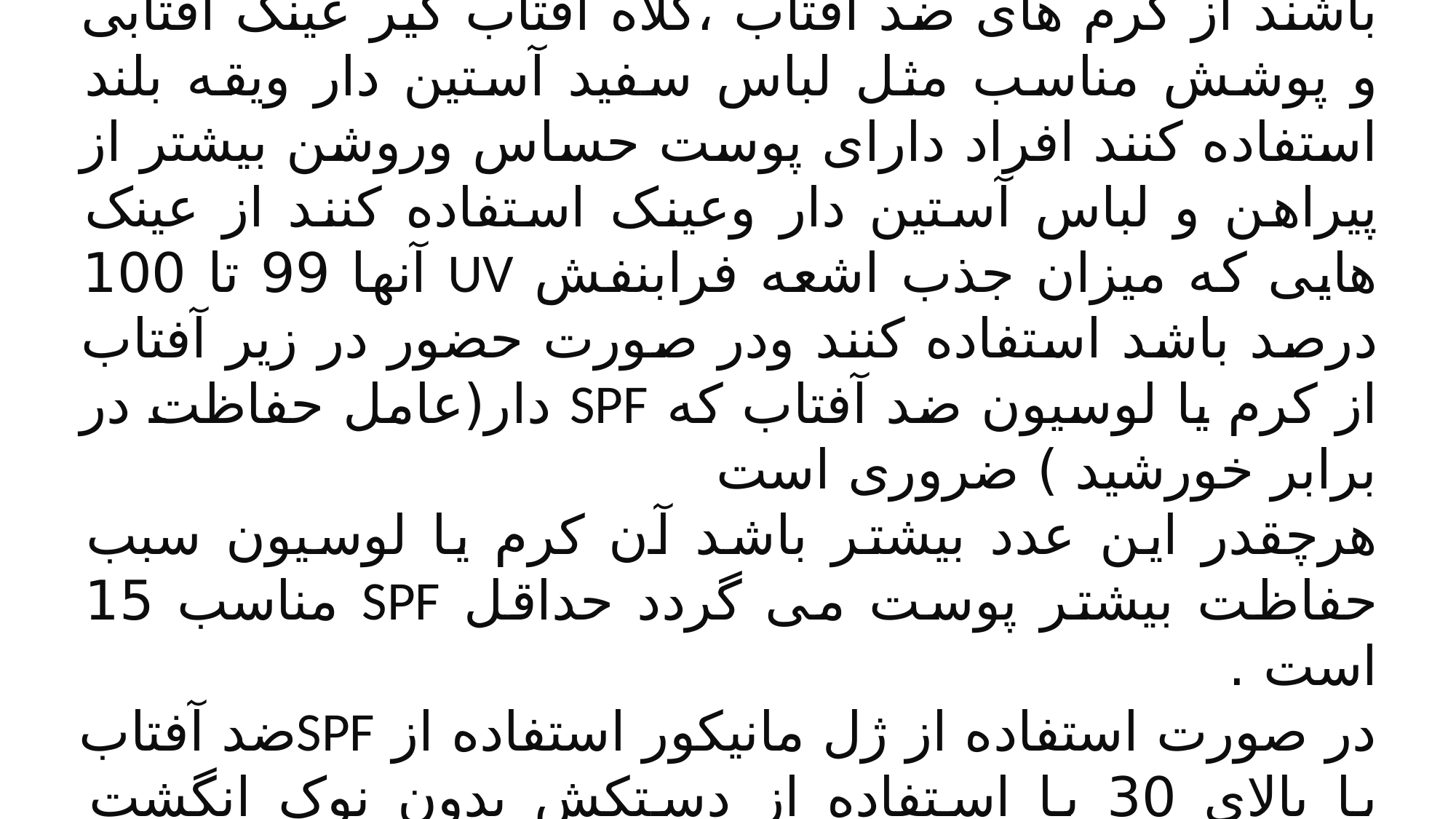

افرادی که مجبورند در تماس طولانی مدت با تابش آفتاب باشند از کرم های ضد آفتاب ،کلاه آفتاب گیر عینک آفتابی و پوشش مناسب مثل لباس سفید آستین دار ویقه بلند استفاده کنند افراد دارای پوست حساس وروشن بیشتر از پیراهن و لباس آستین دار وعینک استفاده کنند از عینک هایی که میزان جذب اشعه فرابنفش UV آنها 99 تا 100 درصد باشد استفاده کنند ودر صورت حضور در زیر آفتاب از کرم یا لوسیون ضد آفتاب که SPF دار(عامل حفاظت در برابر خورشید ) ضروری است
هرچقدر این عدد بیشتر باشد آن کرم یا لوسیون سبب حفاظت بیشتر پوست می گردد حداقل SPF مناسب 15 است .
در صورت استفاده از ژل مانیکور استفاده از SPFضد آفتاب با بالای 30 یا استفاده از دستکش بدون نوک انگشت توصیه می شود .